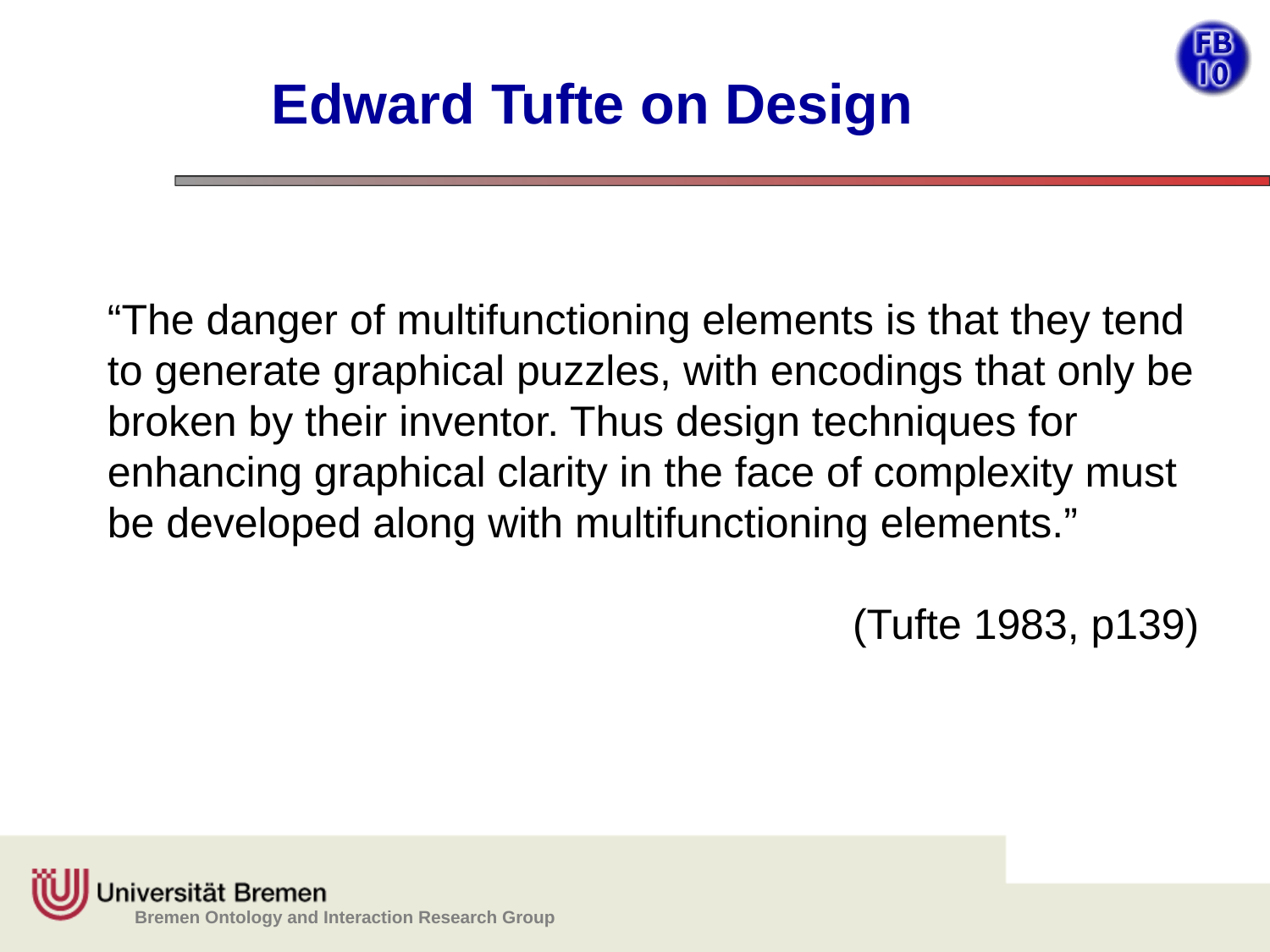

# Edward Tufte on Design
“The danger of multifunctioning elements is that they tend to generate graphical puzzles, with encodings that only be broken by their inventor. Thus design techniques for enhancing graphical clarity in the face of complexity must be developed along with multifunctioning elements.”

(Tufte 1983, p139)